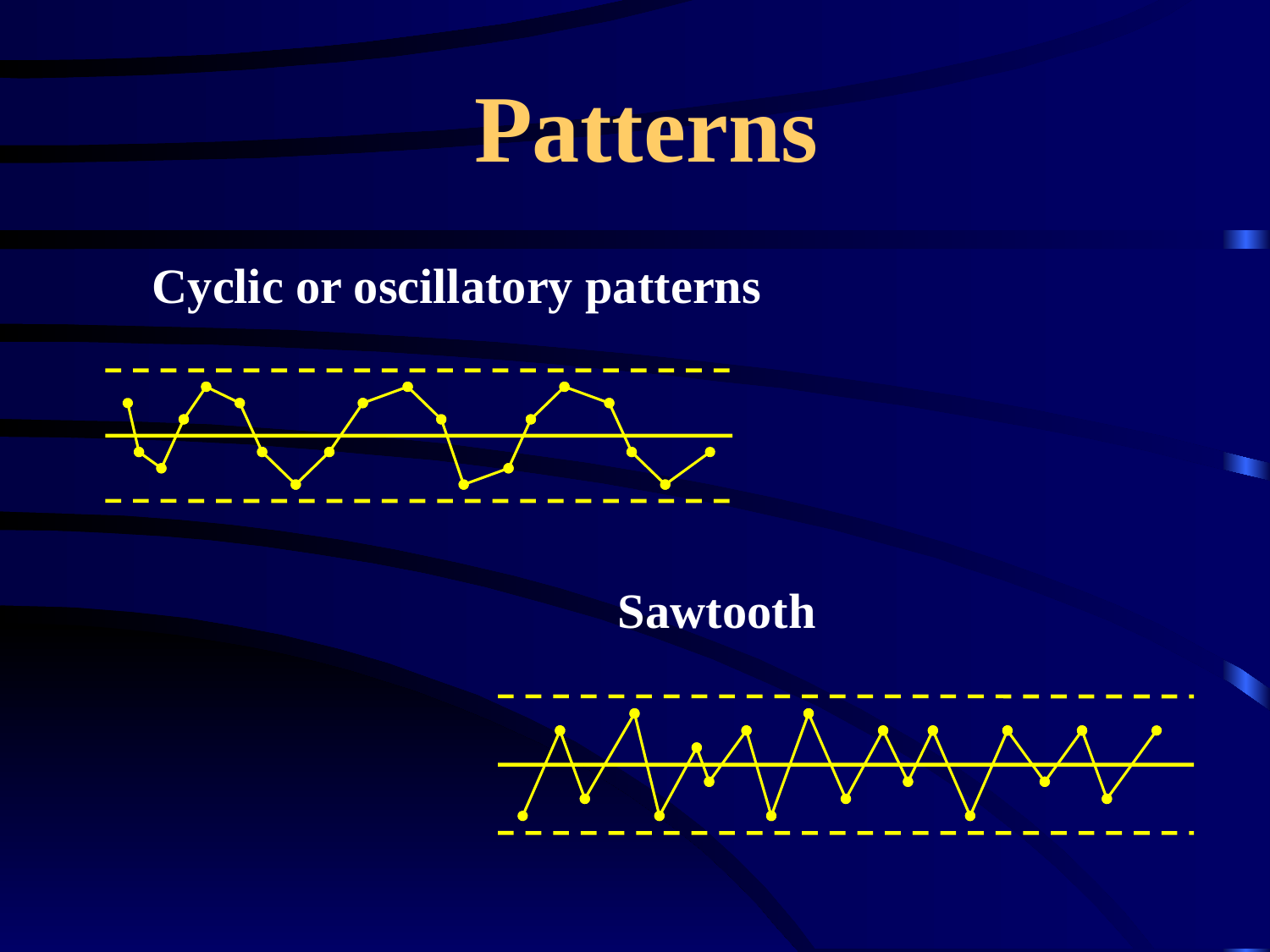

# Patterns
Cyclic or oscillatory patterns

Sawtooth